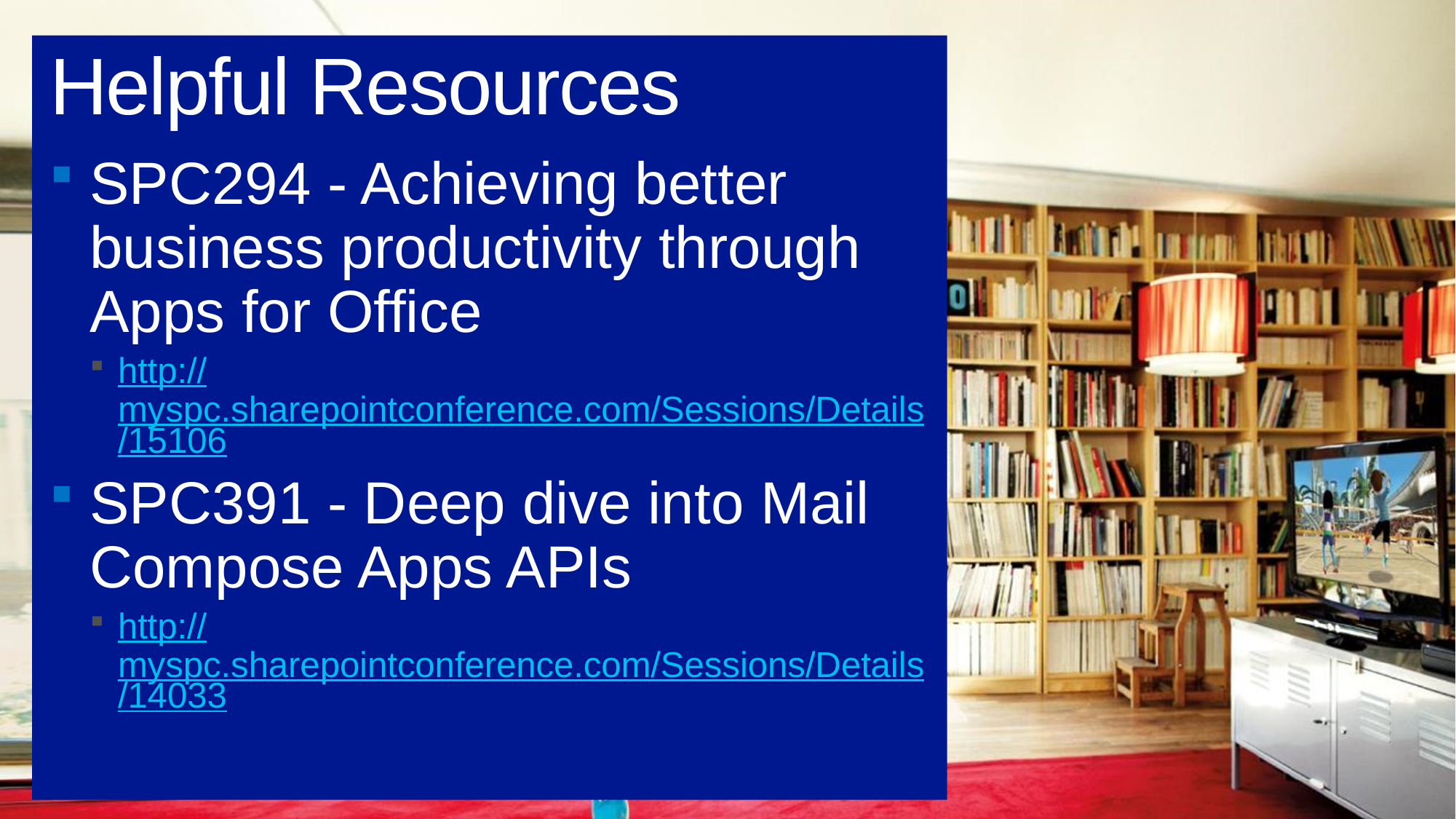

# Helpful Resources

SPC294 - Achieving better business productivity through Apps for Office
http://myspc.sharepointconference.com/Sessions/Details/15106
SPC391 - Deep dive into Mail Compose Apps APIs
http://myspc.sharepointconference.com/Sessions/Details/14033